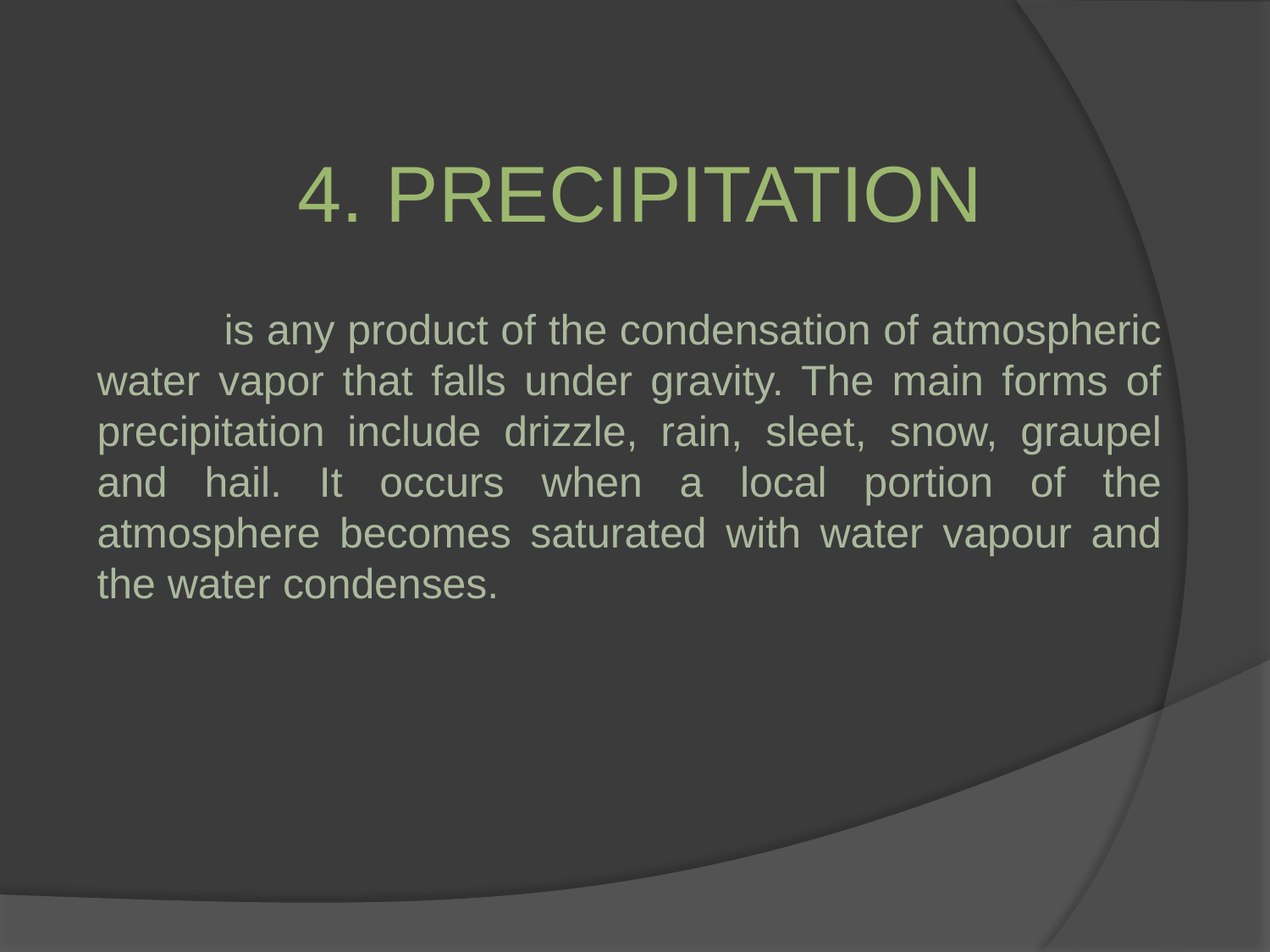

4. PRECIPITATION
	is any product of the condensation of atmospheric water vapor that falls under gravity. The main forms of precipitation include drizzle, rain, sleet, snow, graupel and hail. It occurs when a local portion of the atmosphere becomes saturated with water vapour and the water condenses.